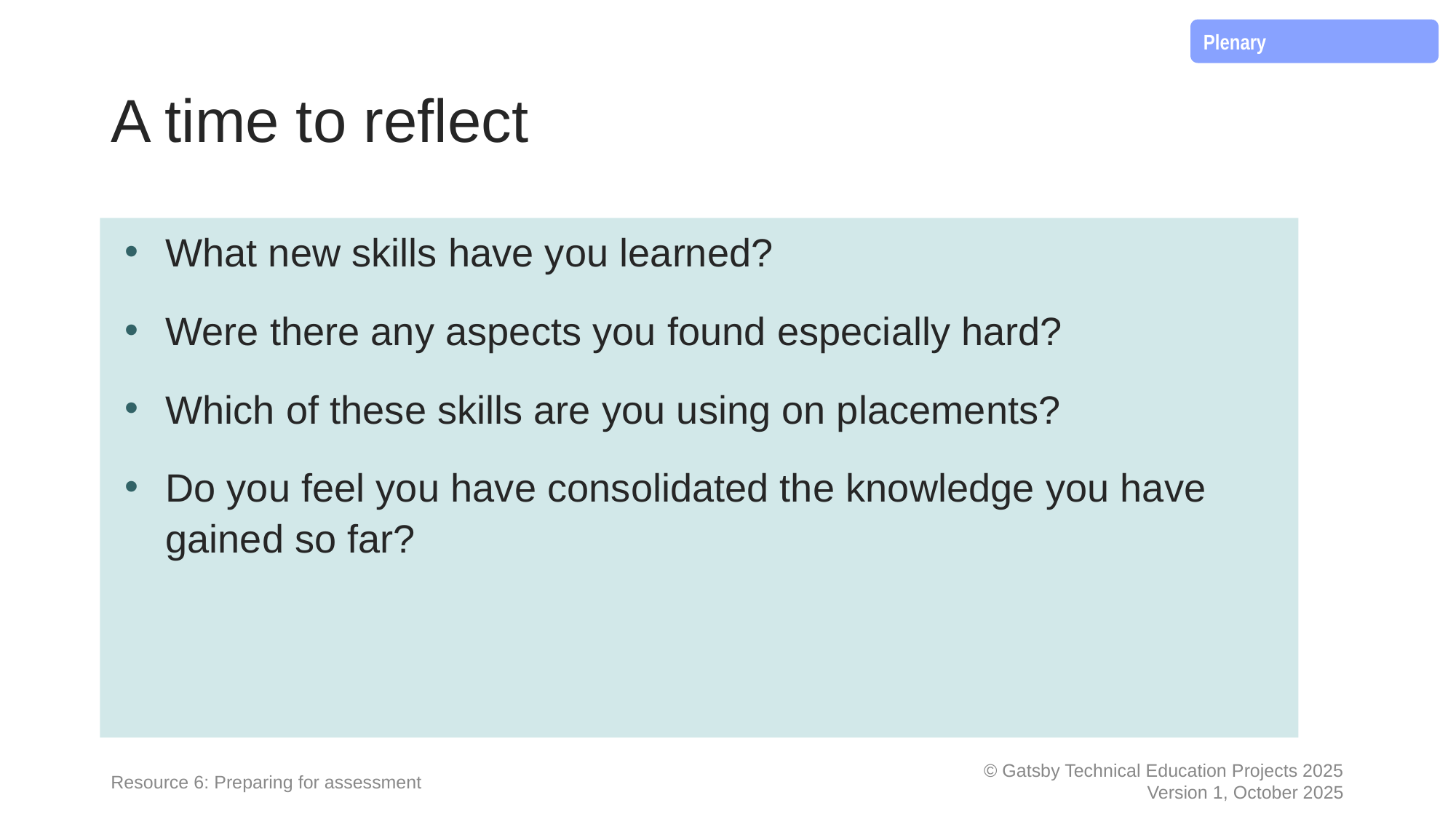

Plenary
# A time to reflect
What new skills have you learned?
Were there any aspects you found especially hard?
Which of these skills are you using on placements?
Do you feel you have consolidated the knowledge you have gained so far?
Resource 6: Preparing for assessment